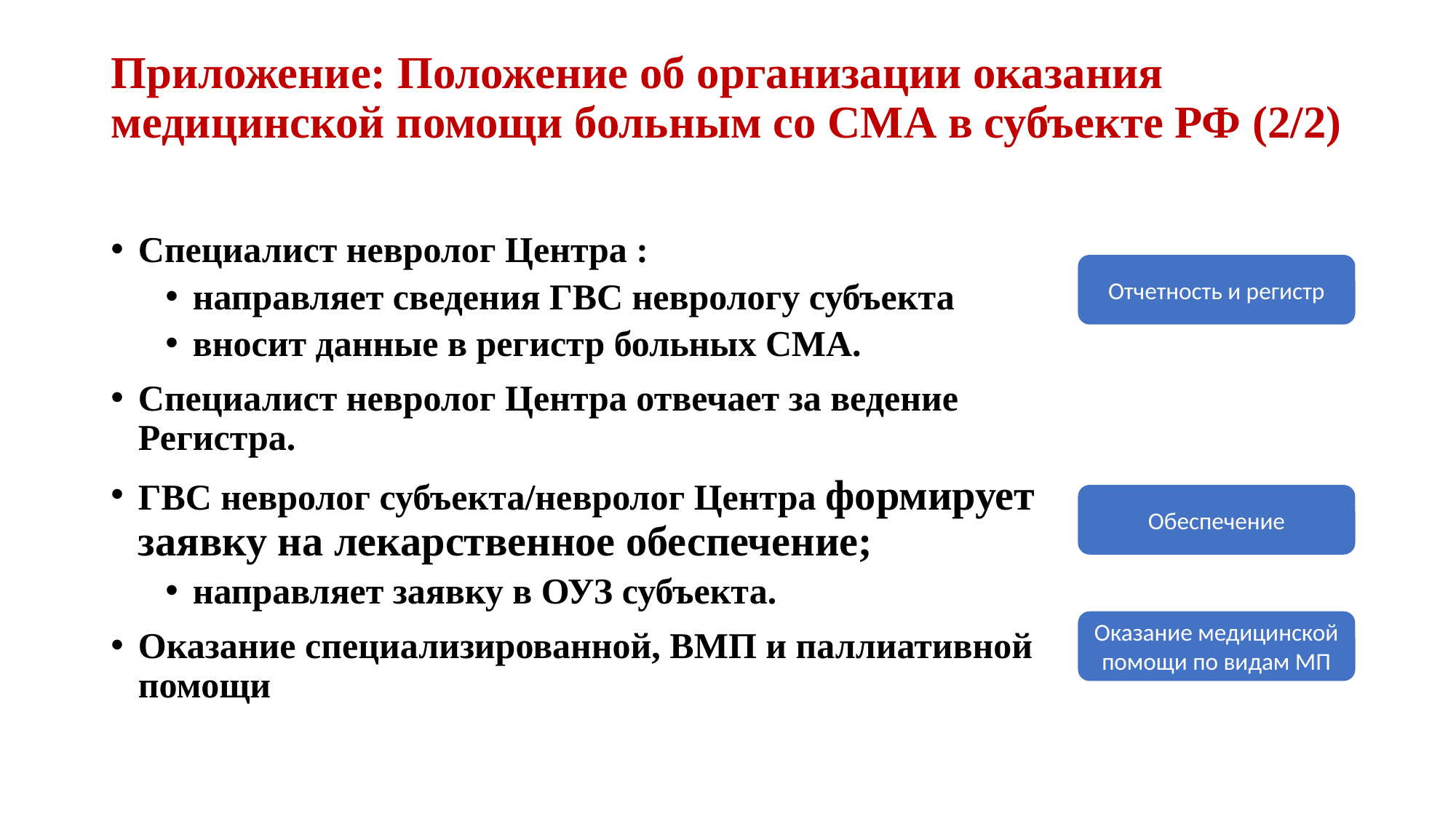

# Приложение: Положение об организации оказания медицинской помощи больным со СМА в субъекте РФ (2/2)
Специалист невролог Центра :
направляет сведения ГВС неврологу субъекта
вносит данные в регистр больных СМА.
Специалист невролог Центра отвечает за ведение Регистра.
ГВС невролог субъекта/невролог Центра формирует заявку на лекарственное обеспечение;
направляет заявку в ОУЗ субъекта.
Оказание специализированной, ВМП и паллиативной помощи

Отчетность и регистр
Обеспечение
Оказание медицинской помощи по видам МП